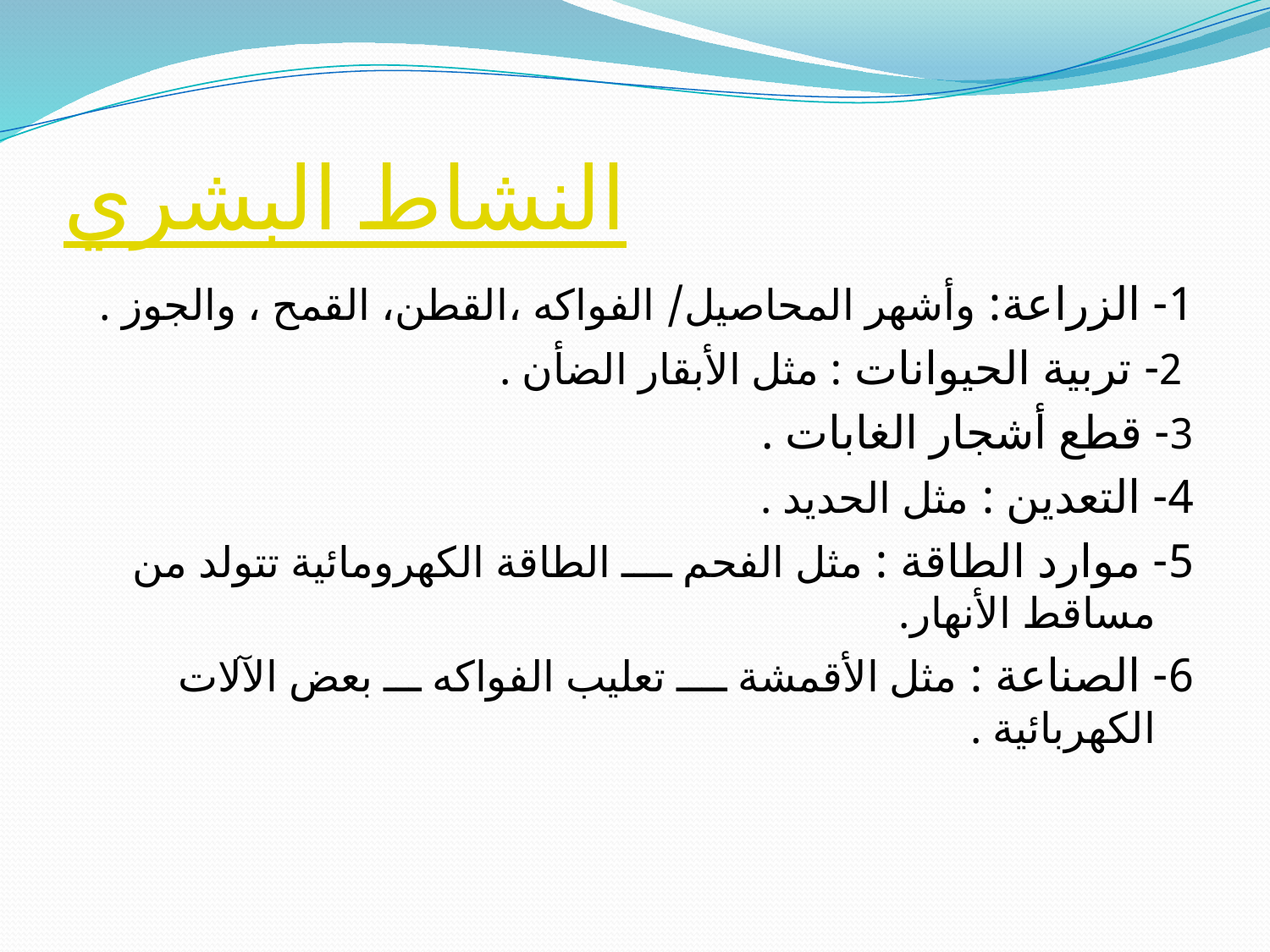

# النشاط البشري
1- الزراعة: وأشهر المحاصيل/ الفواكه ،القطن، القمح ، والجوز .
 2- تربية الحيوانات : مثل الأبقار الضأن .
3- قطع أشجار الغابات .
4- التعدين : مثل الحديد .
5- موارد الطاقة : مثل الفحم ــــ الطاقة الكهرومائية تتولد من مساقط الأنهار.
6- الصناعة : مثل الأقمشة ــــ تعليب الفواكه ـــ بعض الآلات  الكهربائية .